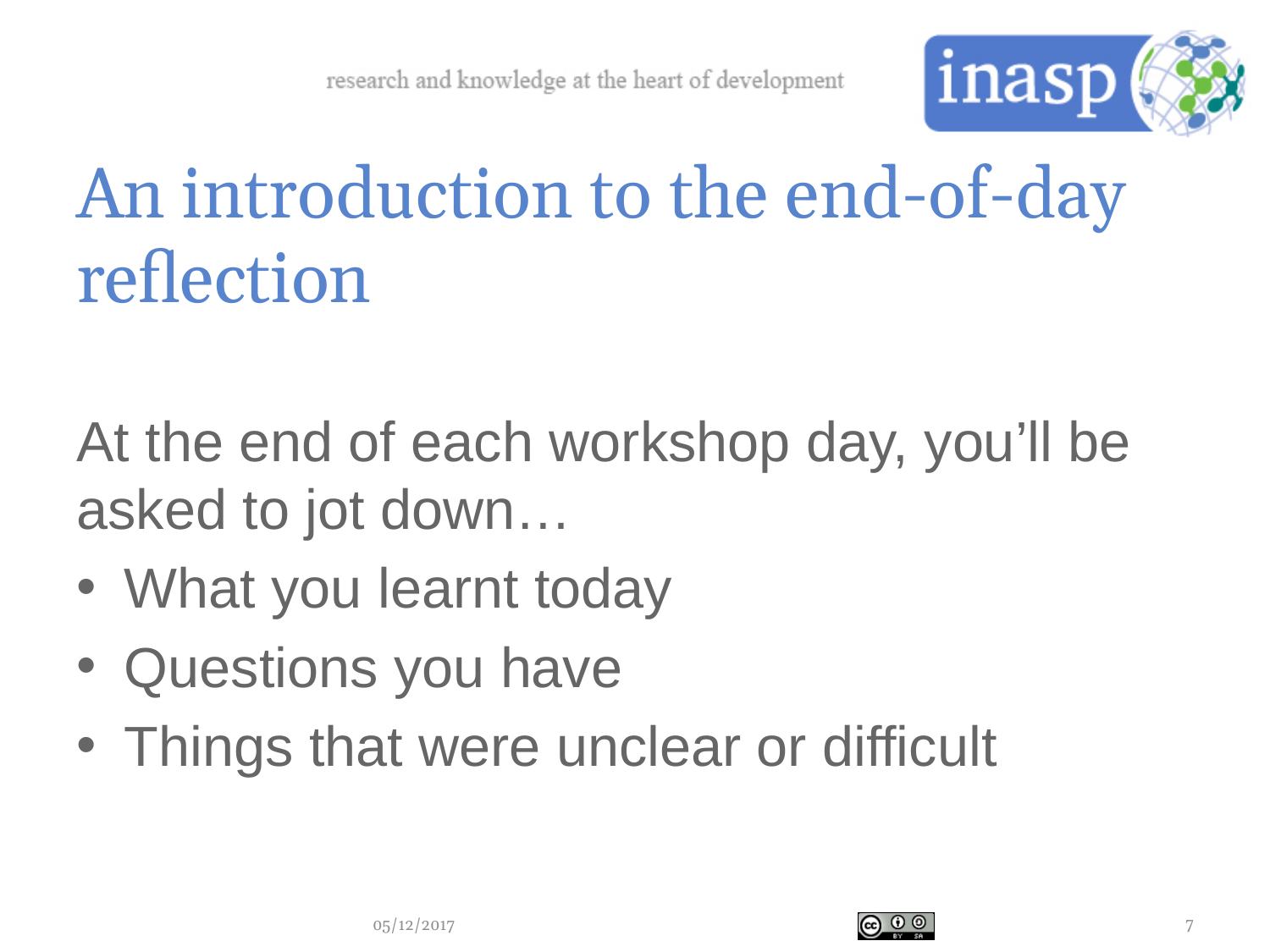

# An introduction to the end-of-day reflection

At the end of each workshop day, you’ll be asked to jot down…
What you learnt today
Questions you have
Things that were unclear or difficult

05/12/2017

7